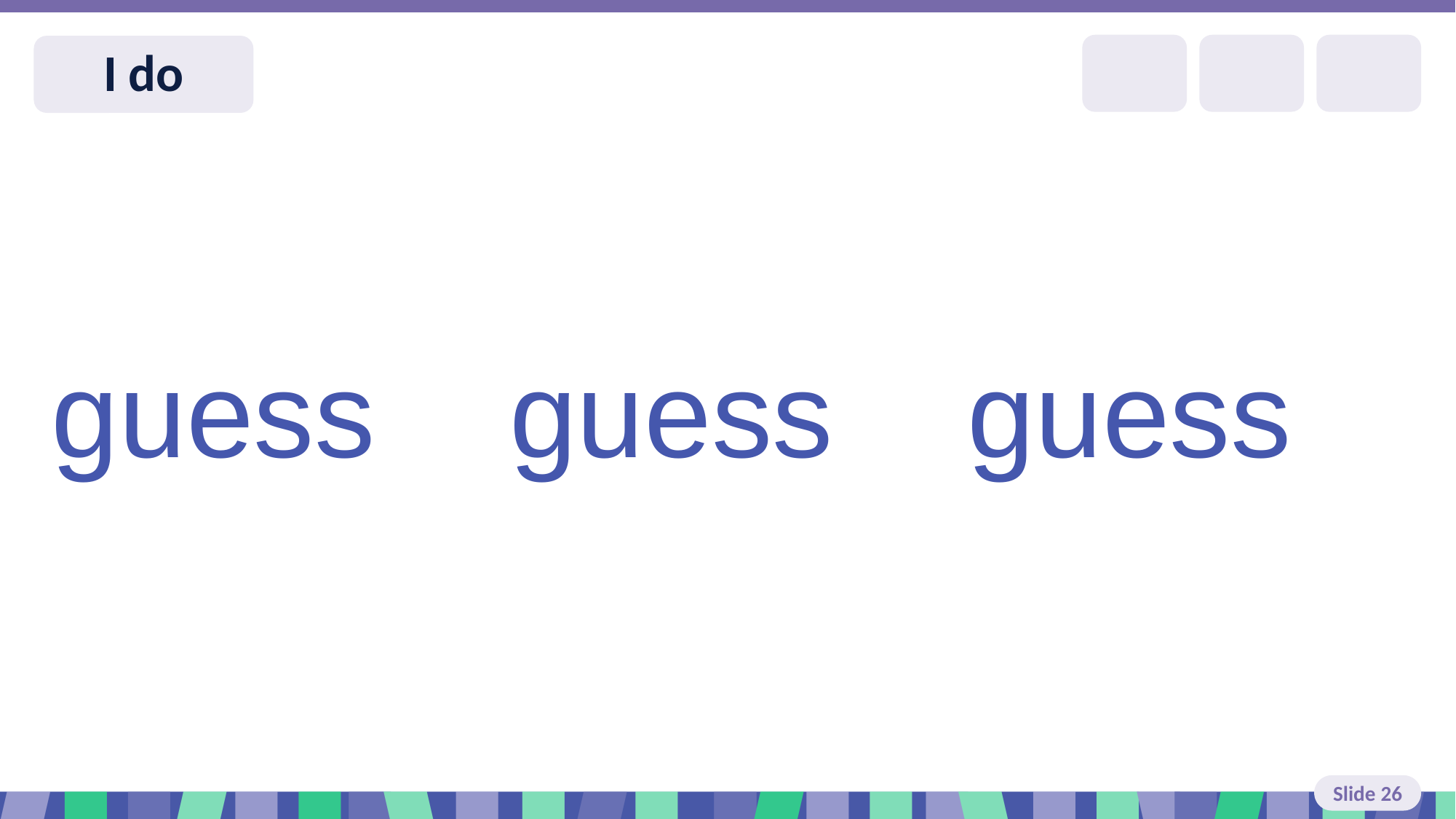

Slide 26 I do
guess    guess    guess